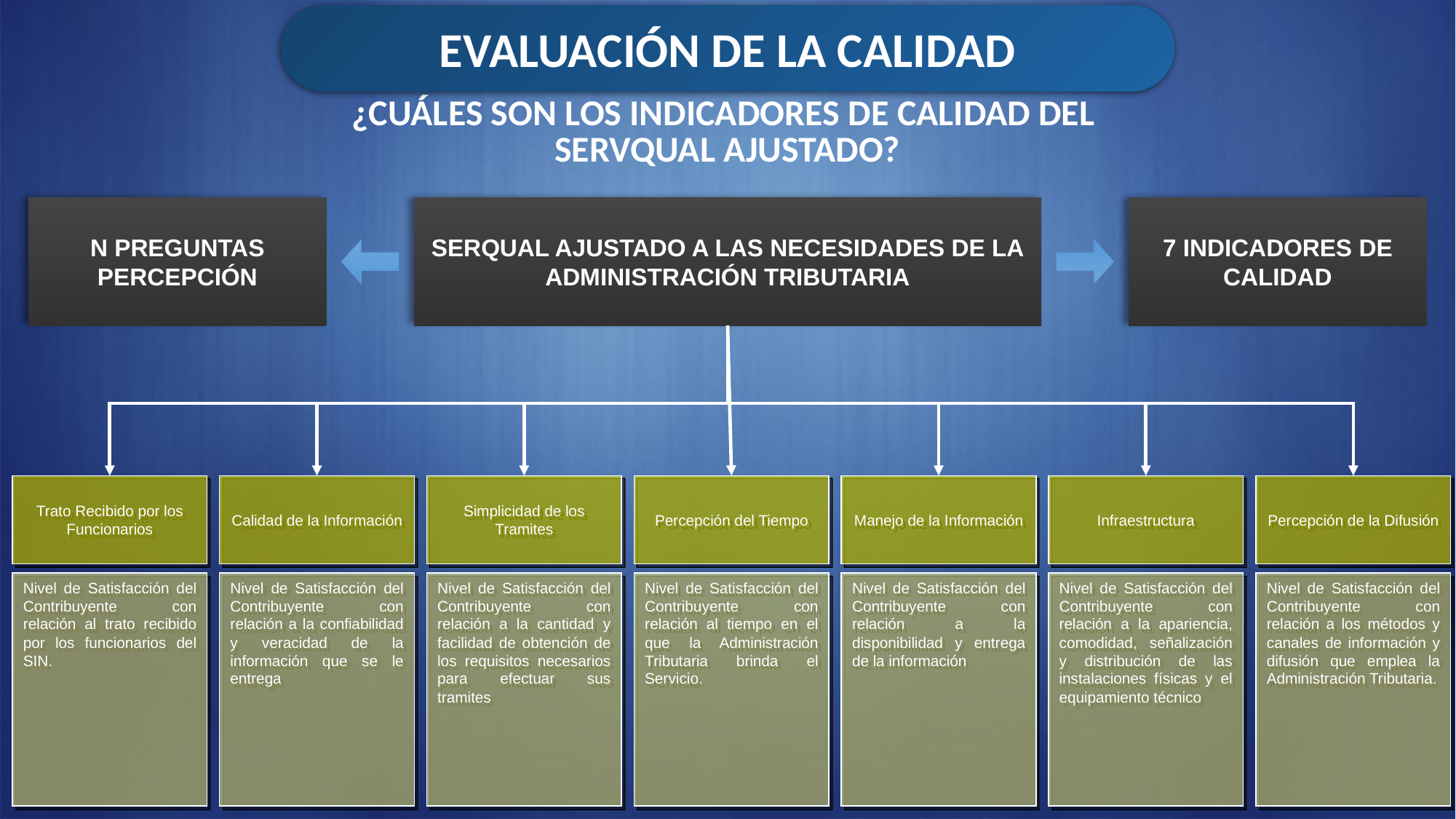

EVALUACIÓN DE LA CALIDAD
¿CUÁLES SON LOS INDICADORES DE CALIDAD DEL
SERVQUAL AJUSTADO?
N PREGUNTAS
PERCEPCIÓN
SERQUAL AJUSTADO A LAS NECESIDADES DE LA ADMINISTRACIÓN TRIBUTARIA
7 INDICADORES DE CALIDAD

Trato Recibido por los Funcionarios
Calidad de la Información
Simplicidad de los Tramites
Percepción del Tiempo
Manejo de la Información
Infraestructura
Percepción de la Difusión
Nivel de Satisfacción del Contribuyente con relación al trato recibido por los funcionarios del SIN.
Nivel de Satisfacción del Contribuyente con relación a la confiabilidad y veracidad de la información que se le entrega
Nivel de Satisfacción del Contribuyente con relación a la cantidad y facilidad de obtención de los requisitos necesarios para efectuar sus tramites
Nivel de Satisfacción del Contribuyente con relación al tiempo en el que la Administración Tributaria brinda el Servicio.
Nivel de Satisfacción del Contribuyente con relación a la disponibilidad y entrega de la información
Nivel de Satisfacción del Contribuyente con relación a la apariencia, comodidad, señalización y distribución de las instalaciones físicas y el equipamiento técnico
Nivel de Satisfacción del Contribuyente con relación a los métodos y canales de información y difusión que emplea la Administración Tributaria.